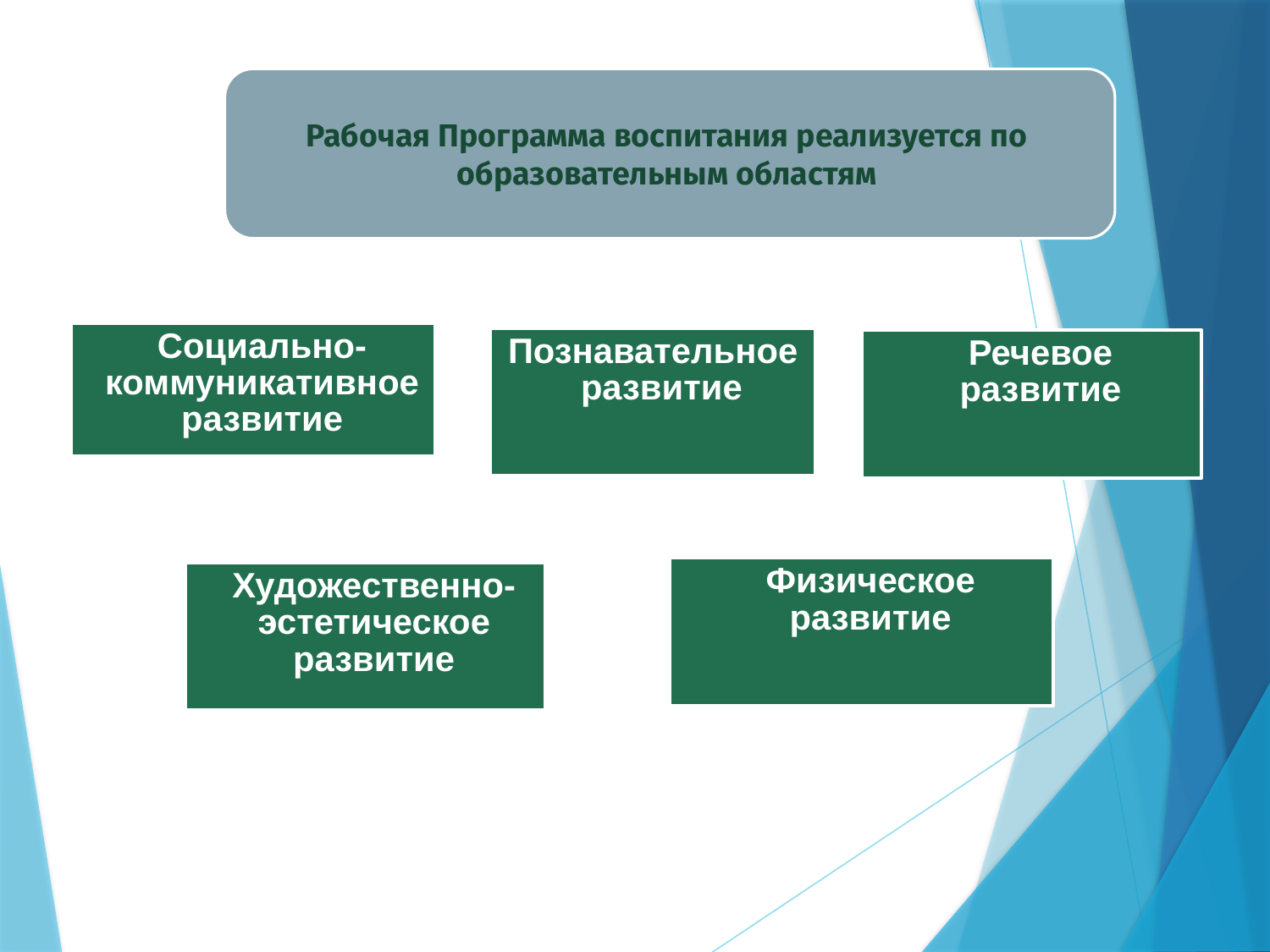

Рабочая Программа воспитания реализуется по образовательным областям
Социально- коммуникативное развитие
Познавательное
развитие
Речевое развитие
Физическое
развитие
Художественно-эстетическое
развитие